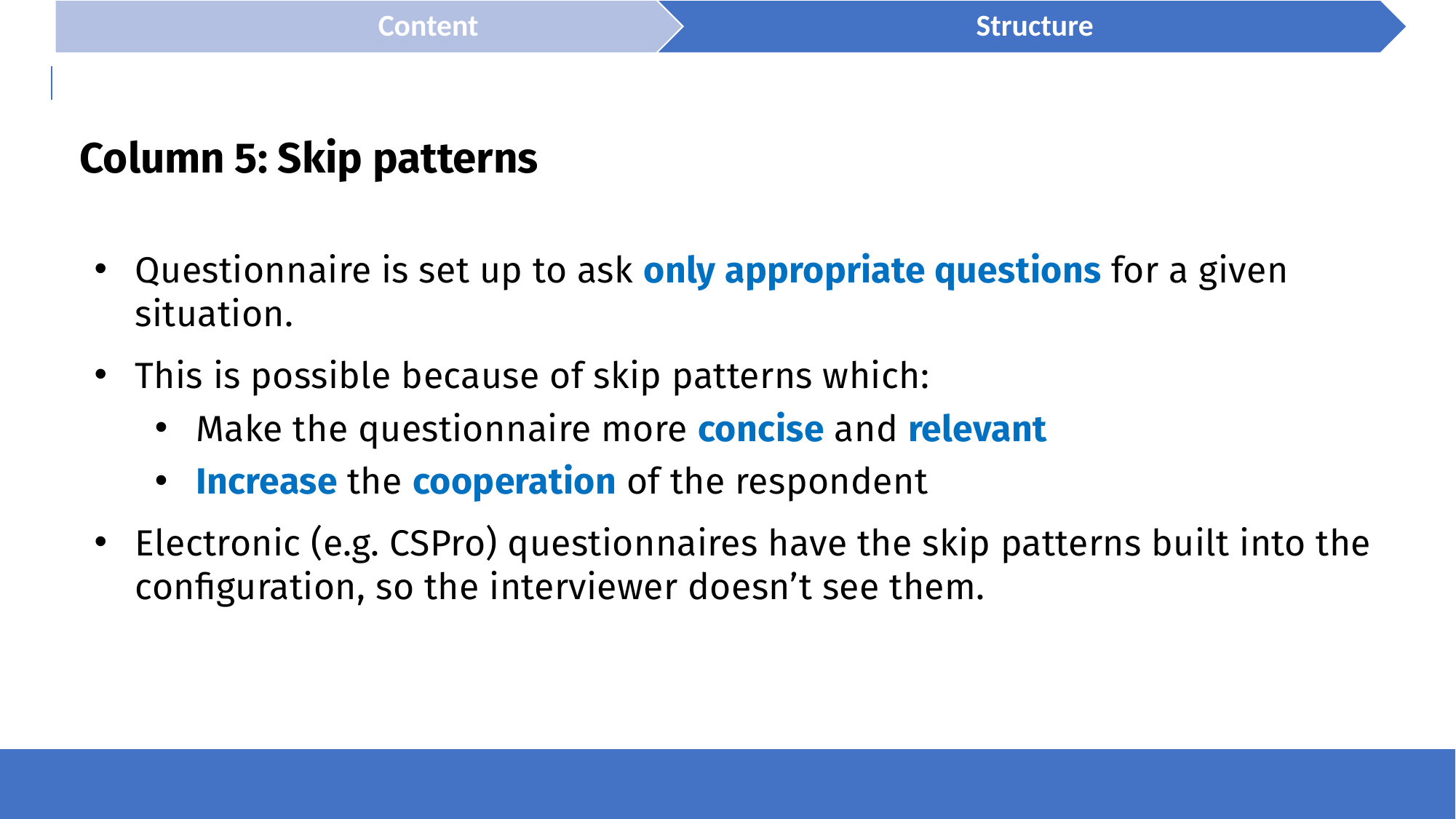

Content
Structure
Column 5: Skip patterns
Questionnaire is set up to ask only appropriate questions for a given  situation.
This is possible because of skip patterns which:
Make the questionnaire more concise and relevant
Increase the cooperation of the respondent
Electronic (e.g. CSPro) questionnaires have the skip patterns built into the configuration, so the interviewer doesn’t see them.